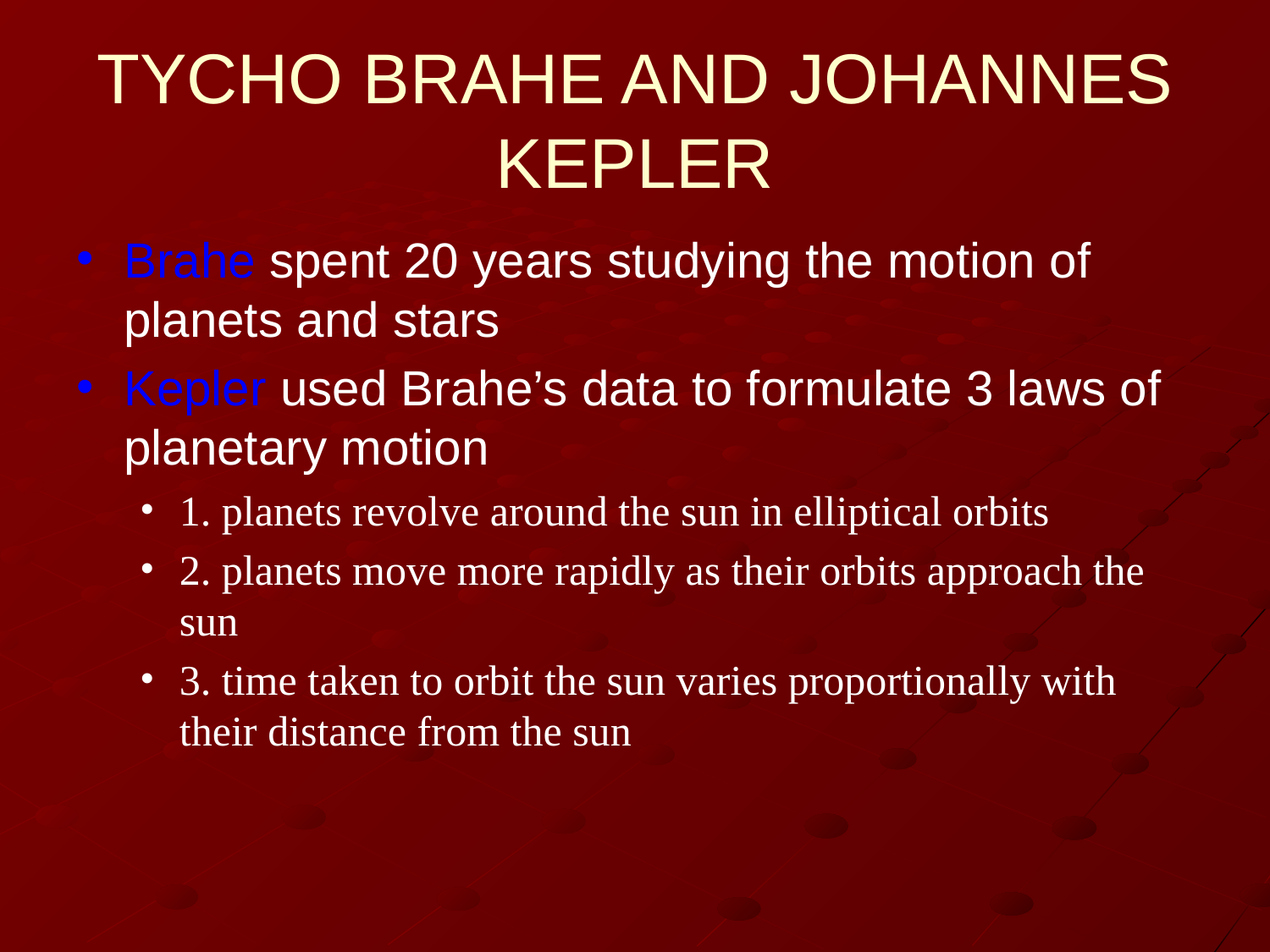

# TYCHO BRAHE AND JOHANNES KEPLER
Brahe spent 20 years studying the motion of planets and stars
Kepler used Brahe’s data to formulate 3 laws of planetary motion
1. planets revolve around the sun in elliptical orbits
2. planets move more rapidly as their orbits approach the sun
3. time taken to orbit the sun varies proportionally with their distance from the sun